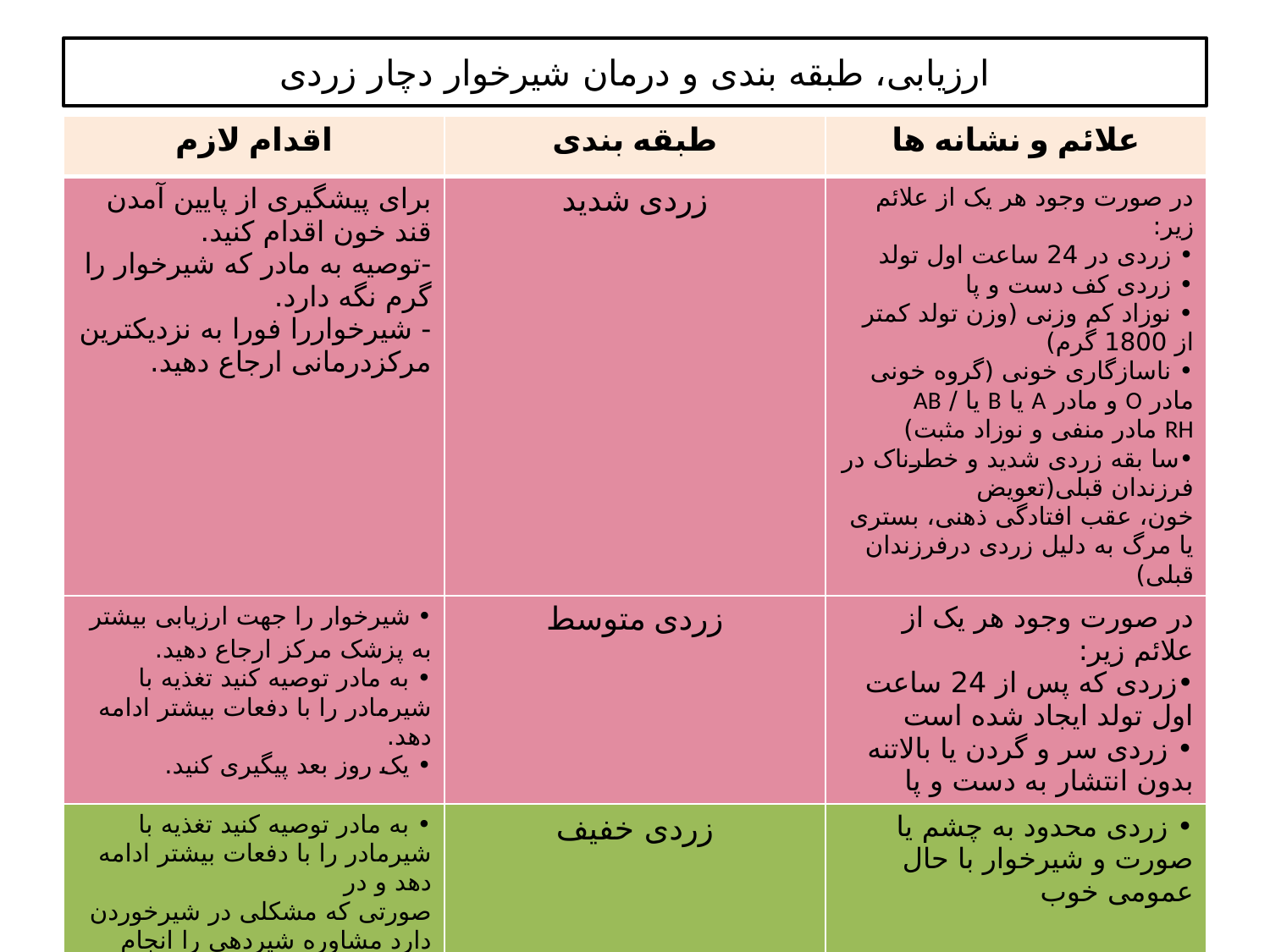

# ارزیابی، طبقه بندی و درمان شیرخوار دچار زردی
| اقدام لازم | طبقه بندی | علائم و نشانه ها |
| --- | --- | --- |
| برای پیشگیری از پایین آمدن قند خون اقدام کنید. -توصیه به مادر که شیرخوار را گرم نگه دارد. - شیرخواررا فورا به نزدیکترین مرکزدرمانی ارجاع دهید. | زردی شدید | در صورت وجود هر یک از علائم زیر: • زردی در 24 ساعت اول تولد • زردی کف دست و پا • نوزاد کم وزنی (وزن تولد کمتر از 1800 گرم) • ناسازگاری خونی (گروه خونی مادر O و مادر A یا B یا / AB RH مادر منفی و نوزاد مثبت) •سا بقه زردی شدید و خطرناک در فرزندان قبلی(تعویض خون، عقب افتادگی ذهنی، بستری یا مرگ به دلیل زردی درفرزندان قبلی) |
| • شیرخوار را جهت ارزیابی بیشتر به پزشک مرکز ارجاع دهید. • به مادر توصیه کنید تغذیه با شیرمادر را با دفعات بیشتر ادامه دهد. • یک روز بعد پیگیری کنید. | زردی متوسط | در صورت وجود هر یک از علائم زیر: •زردی که پس از 24 ساعت اول تولد ایجاد شده است • زردی سر و گردن یا بالاتنه بدون انتشار به دست و پا |
| • به مادر توصیه کنید تغذیه با شیرمادر را با دفعات بیشتر ادامه دهد و در صورتی که مشکلی در شیرخوردن دارد مشاوره شیردهی را انجام دهید. • به مادر توصیه کنید چه موقع فورا برگردد. (ص 27) • یک روز بعد پیگیری کنید | زردی خفیف | • زردی محدود به چشم یا صورت و شیرخوار با حال عمومی خوب |